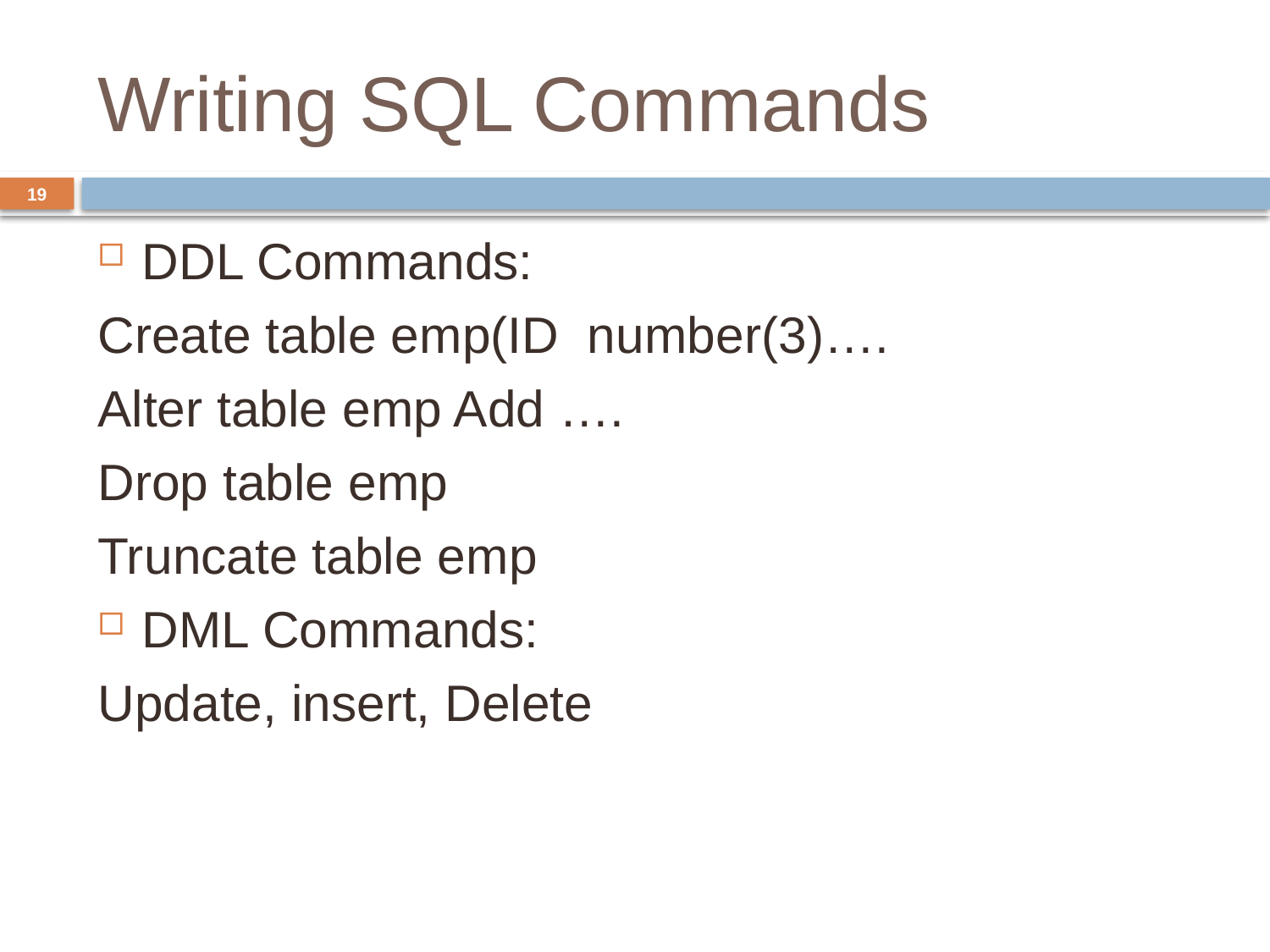

# Writing SQL Commands
19
DDL Commands:
Create table emp(ID  number(3)….
Alter table emp Add ….
Drop table emp
Truncate table emp
DML Commands:
Update, insert, Delete